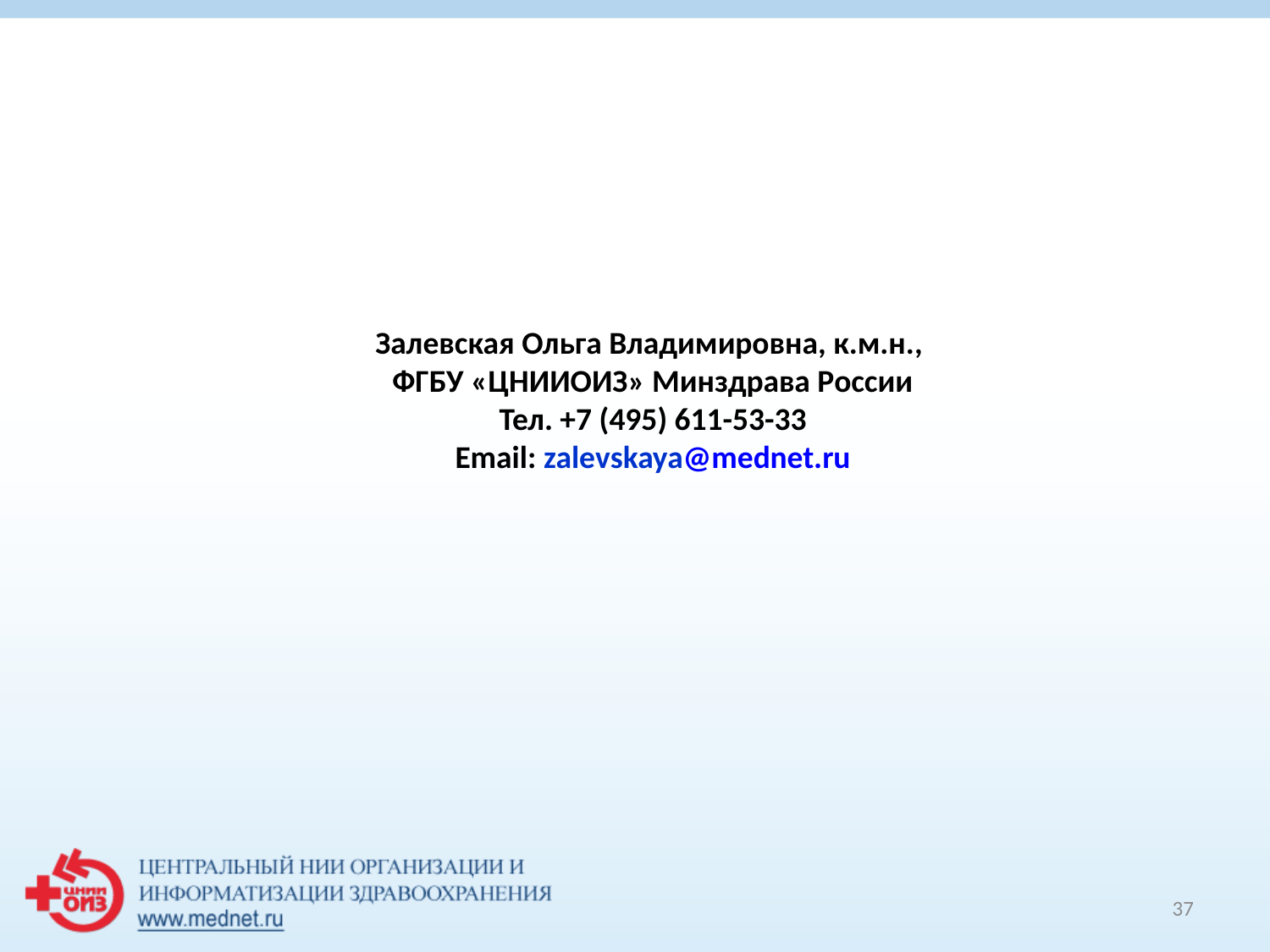

Залевская Ольга Владимировна, к.м.н.,
ФГБУ «ЦНИИОИЗ» Минздрава России
Тел. +7 (495) 611-53-33
Email: zalevskaya@mednet.ru
37